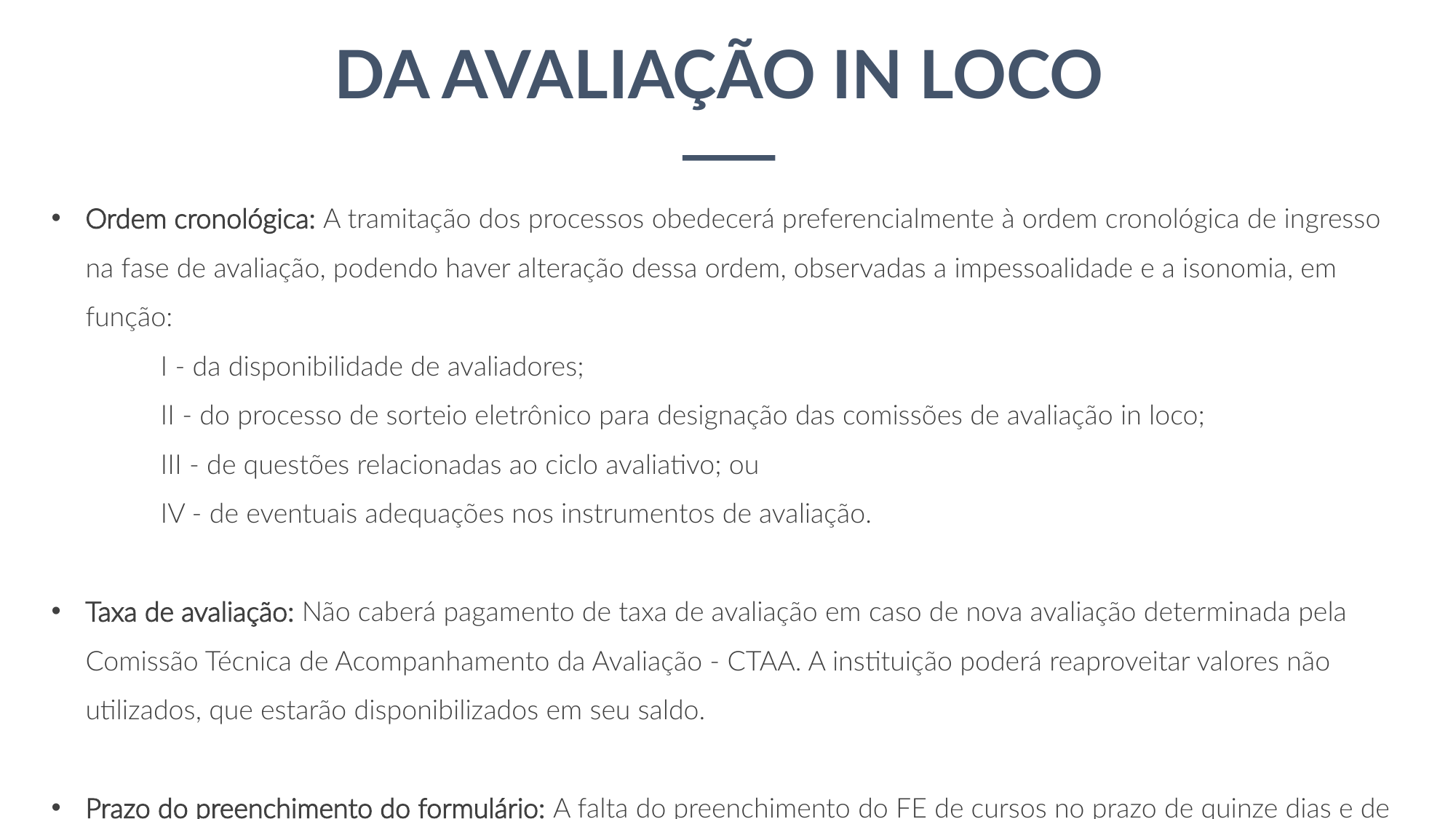

DA AVALIAÇÃO IN LOCO

Ordem cronológica: A tramitação dos processos obedecerá preferencialmente à ordem cronológica de ingresso na fase de avaliação, podendo haver alteração dessa ordem, observadas a impessoalidade e a isonomia, em função:
I - da disponibilidade de avaliadores;
II - do processo de sorteio eletrônico para designação das comissões de avaliação in loco;
III - de questões relacionadas ao ciclo avaliativo; ou
IV - de eventuais adequações nos instrumentos de avaliação.

Taxa de avaliação: Não caberá pagamento de taxa de avaliação em caso de nova avaliação determinada pela Comissão Técnica de Acompanhamento da Avaliação - CTAA. A instituição poderá reaproveitar valores não utilizados, que estarão disponibilizados em seu saldo.

Prazo do preenchimento do formulário: A falta do preenchimento do FE de cursos no prazo de quinze dias e de instituições, no prazo de trinta dias, ensejará o encerramento da Fase INEP, com sugestão de arquivamento à Secretaria competente do MEC.